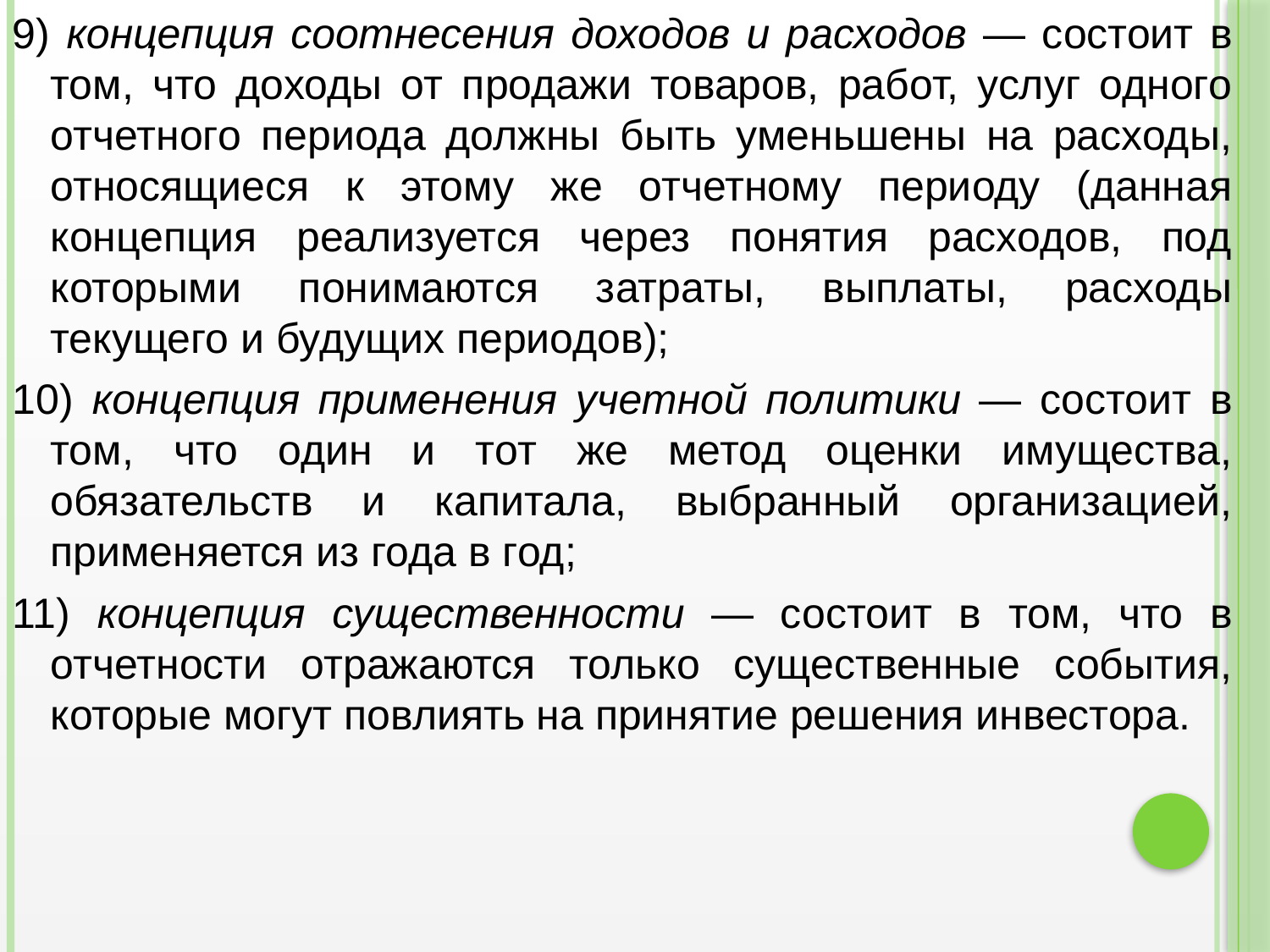

9) концепция соотнесения доходов и расходов — состоит в том, что доходы от продажи товаров, работ, услуг одного отчетного периода должны быть уменьшены на расходы, относящиеся к этому же отчетному периоду (данная концепция реализуется через понятия расходов, под которыми понимаются затраты, выплаты, расходы текущего и будущих периодов);
10) концепция применения учетной политики — состоит в том, что один и тот же метод оценки имущества, обязательств и капитала, выбранный организацией, применяется из года в год;
11) концепция существенности — состоит в том, что в отчетности отражаются только существенные события, которые могут повлиять на принятие решения инвестора.